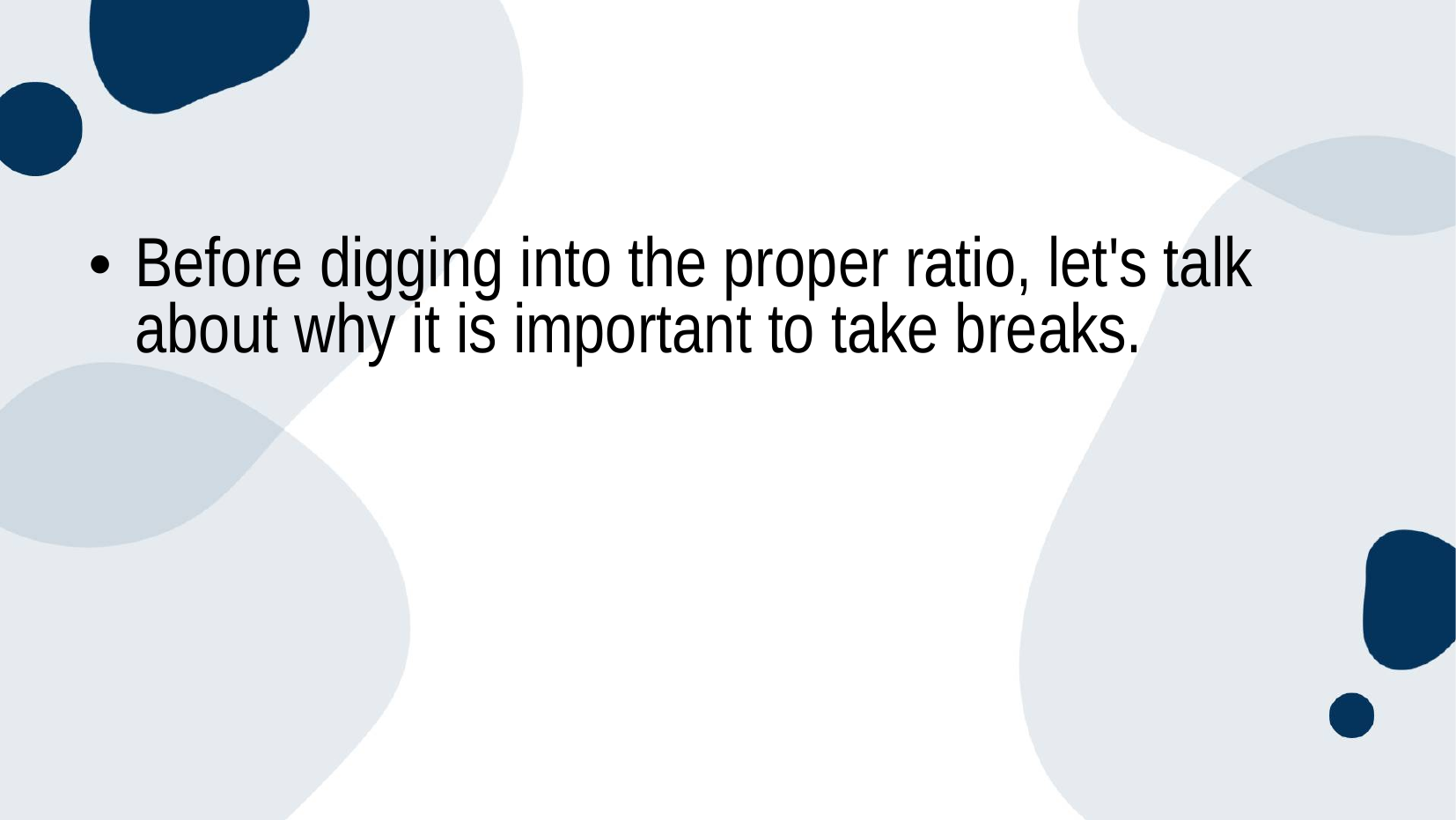

Before digging into the proper ratio, let's talk about why it is important to take breaks.